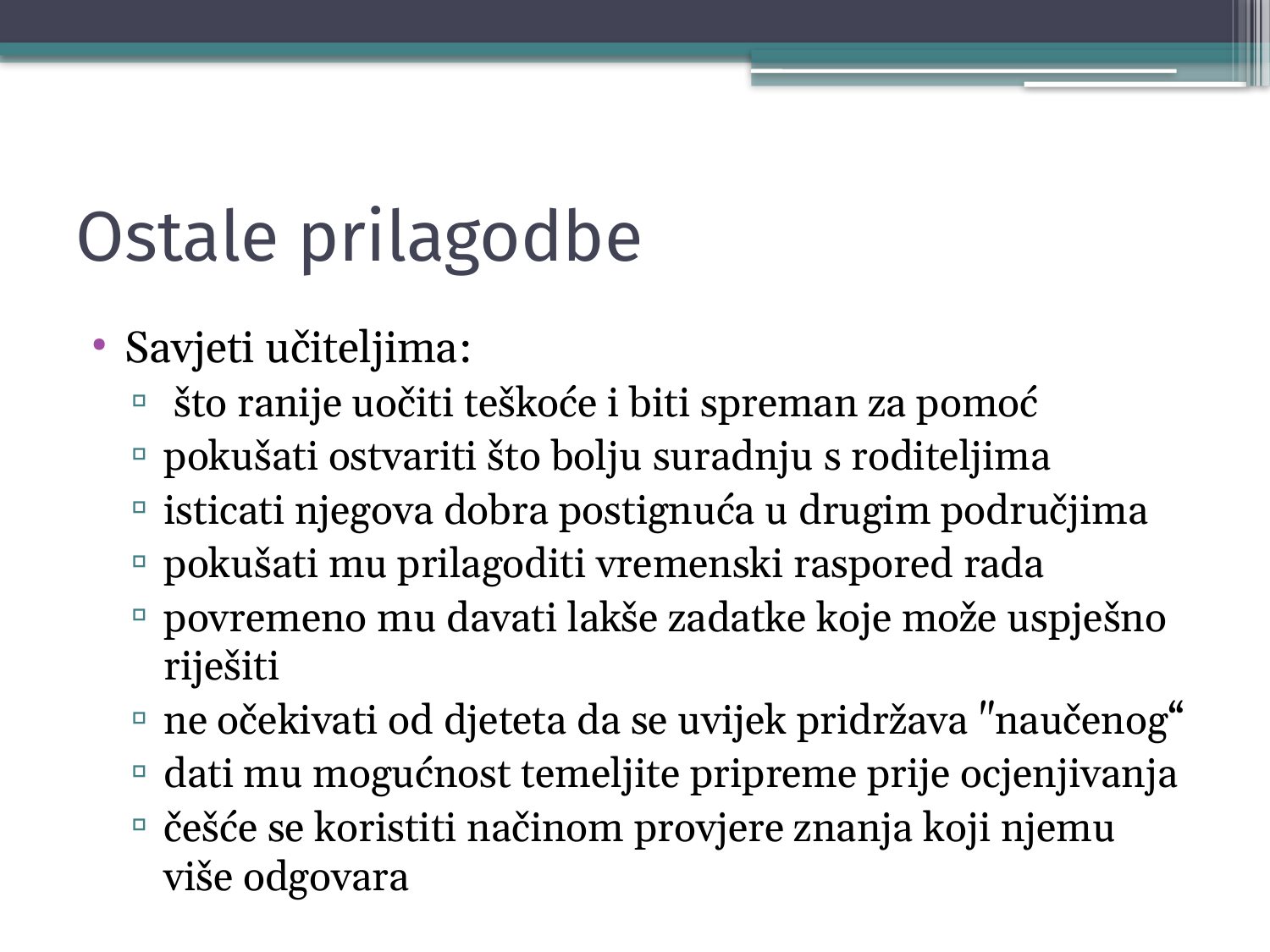

# Ostale prilagodbe
Savjeti učiteljima:
 što ranije uočiti teškoće i biti spreman za pomoć
pokušati ostvariti što bolju suradnju s roditeljima
isticati njegova dobra postignuća u drugim područjima
pokušati mu prilagoditi vremenski raspored rada
povremeno mu davati lakše zadatke koje može uspješno riješiti
ne očekivati od djeteta da se uvijek pridržava "naučenog“
dati mu mogućnost temeljite pripreme prije ocjenjivanja
češće se koristiti načinom provjere znanja koji njemu više odgovara